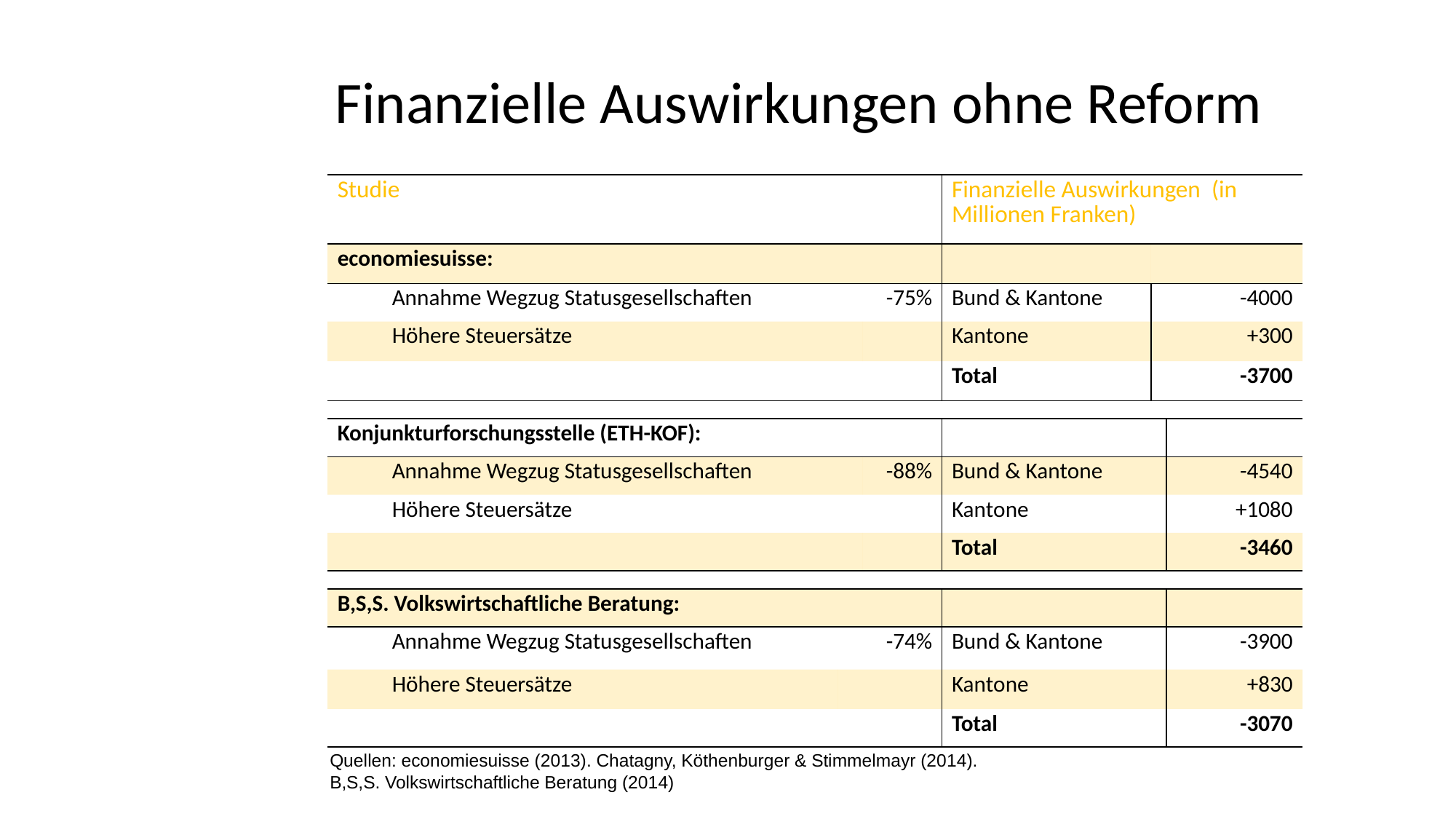

# Finanzielle Auswirkungen ohne Reform
| Studie |  |  | Finanzielle Auswirkungen (in Millionen Franken) |  |  |
| --- | --- | --- | --- | --- | --- |
| economiesuisse: |  |  |  |  |  |
| Annahme Wegzug Statusgesellschaften |  | -75% | Bund & Kantone | -4000 |  |
| Höhere Steuersätze |  |  | Kantone | +300 |  |
|  |  |  | Total | -3700 |  |
|  |  |  |  |  |  |
| Konjunkturforschungsstelle (ETH-KOF): |  |  |  |  |  |
| Annahme Wegzug Statusgesellschaften |  | -88% | Bund & Kantone |  | -4540 |
| Höhere Steuersätze |  |  | Kantone |  | +1080 |
|  |  |  | Total |  | -3460 |
|  |  |  |  |  |  |
| B,S,S. Volkswirtschaftliche Beratung: |  |  |  |  |  |
| Annahme Wegzug Statusgesellschaften | -74% |  | Bund & Kantone |  | -3900 |
| Höhere Steuersätze |  |  | Kantone |  | +830 |
|  |  |  | Total |  | -3070 |
Quellen: economiesuisse (2013). Chatagny, Köthenburger & Stimmelmayr (2014). B,S,S. Volkswirtschaftliche Beratung (2014)